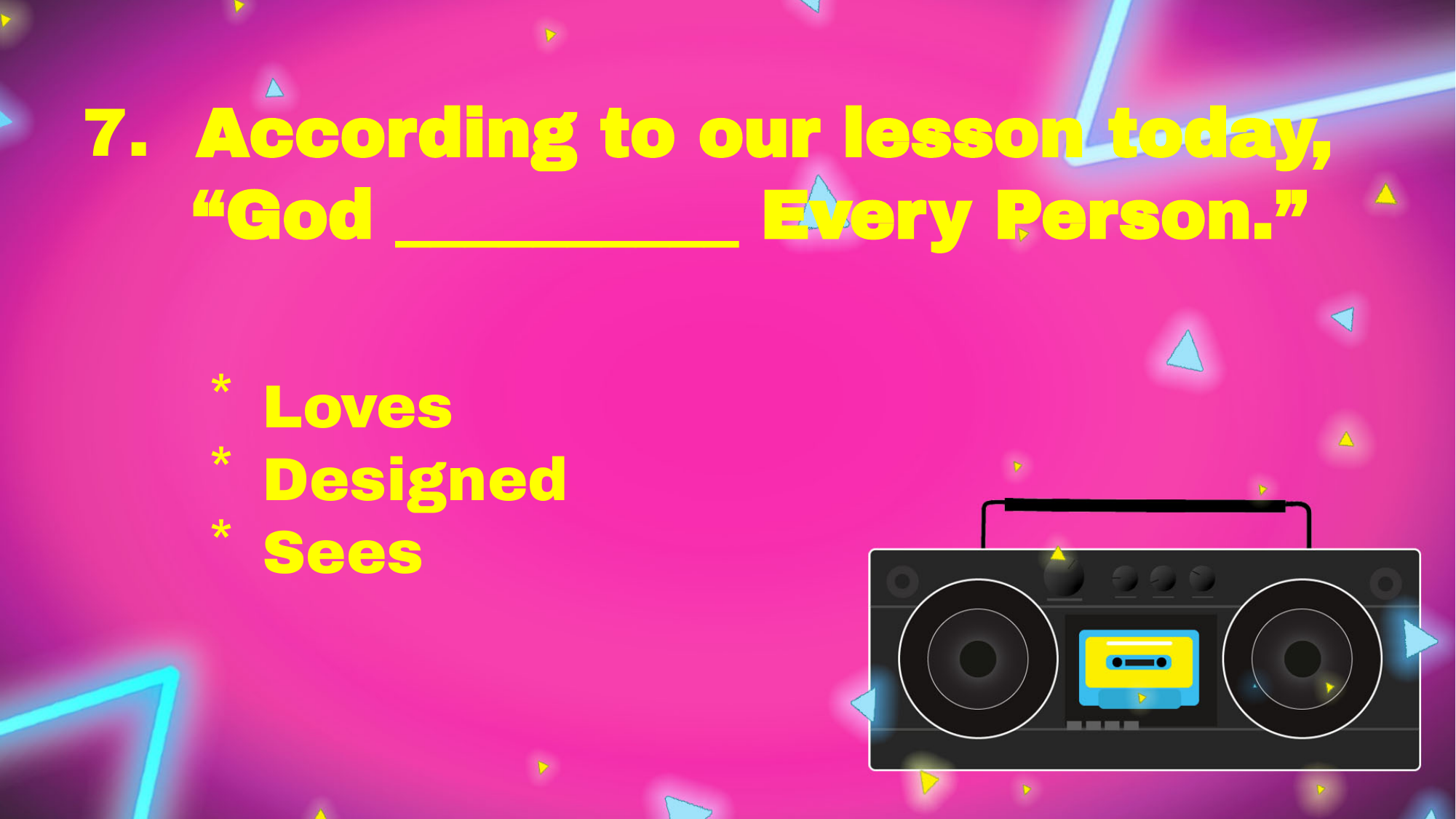

7.  According to our lesson today,
	“God __________ Every Person.”

Loves
Designed
Sees